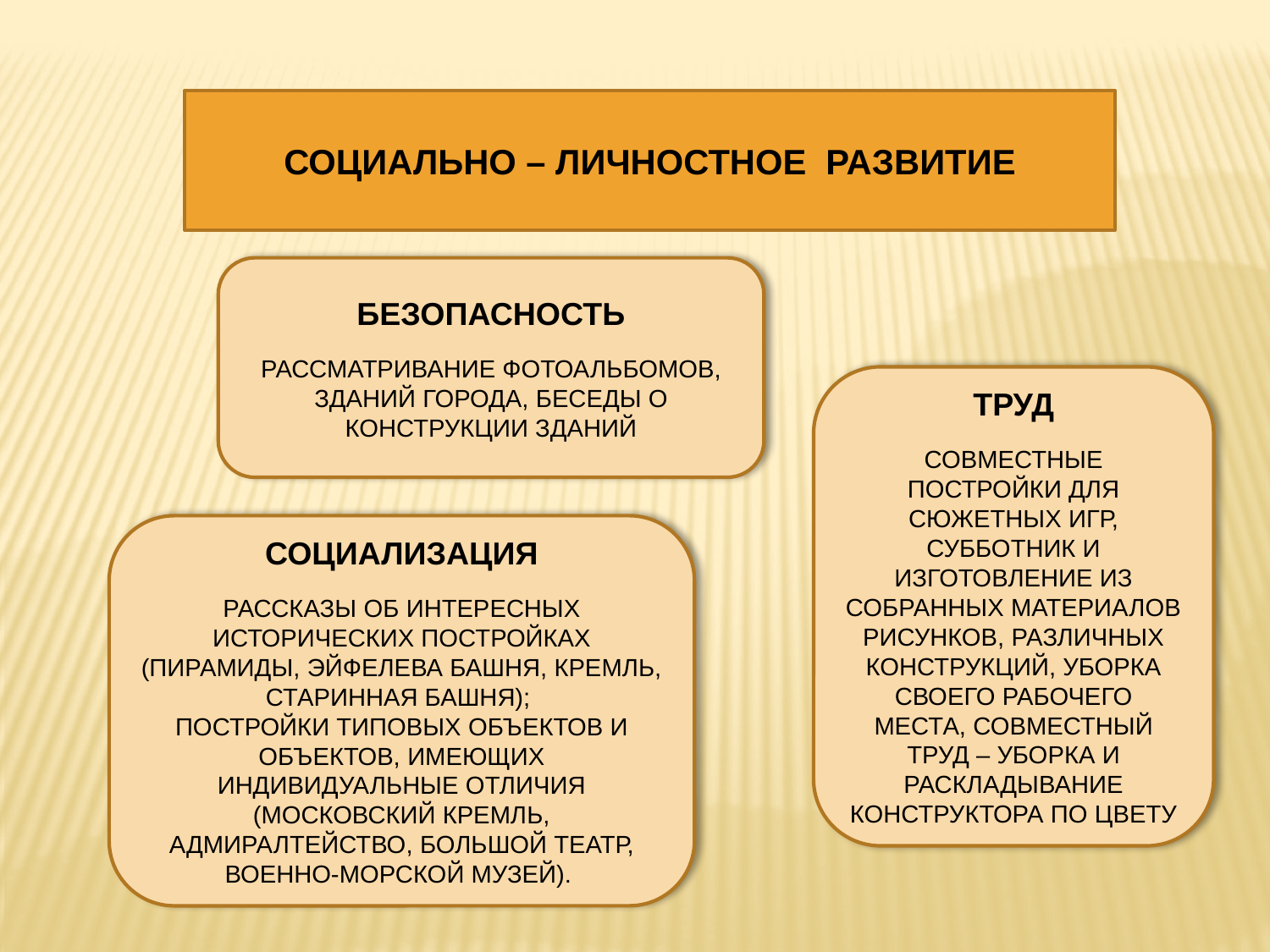

СОЦИАЛЬНО – ЛИЧНОСТНОЕ  РАЗВИТИЕ
БЕЗОПАСНОСТЬ

РАССМАТРИВАНИЕ ФОТОАЛЬБОМОВ, ЗДАНИЙ ГОРОДА, БЕСЕДЫ О КОНСТРУКЦИИ ЗДАНИЙ
ТРУД

СОВМЕСТНЫЕ ПОСТРОЙКИ ДЛЯ СЮЖЕТНЫХ ИГР, СУББОТНИК И ИЗГОТОВЛЕНИЕ ИЗ СОБРАННЫХ МАТЕРИАЛОВ РИСУНКОВ, РАЗЛИЧНЫХ КОНСТРУКЦИЙ, УБОРКА СВОЕГО РАБОЧЕГО МЕСТА, СОВМЕСТНЫЙ ТРУД – УБОРКА И РАСКЛАДЫВАНИЕ КОНСТРУКТОРА ПО ЦВЕТУ

СОЦИАЛИЗАЦИЯ

рассказы об интересных исторических постройках (пирамиды, Эйфелева башня, Кремль, старинная башня);
постройки типовых объектов и объектов, имеющих индивидуальные отличия (Московский Кремль, Адмиралтейство, Большой театр, Военно-Морской музей).